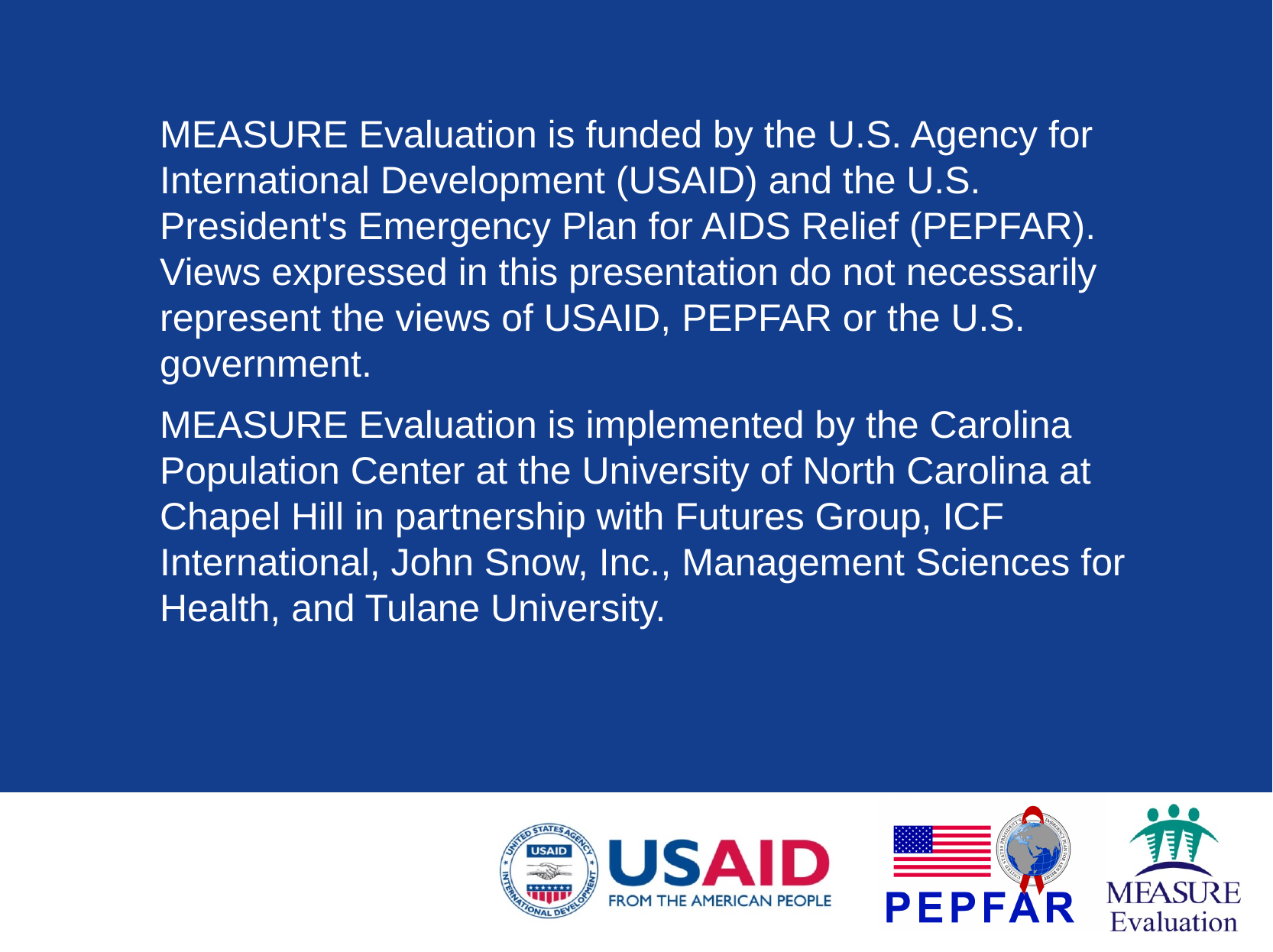

MEASURE Evaluation is funded by the U.S. Agency for International Development (USAID) and the U.S. President's Emergency Plan for AIDS Relief (PEPFAR). Views expressed in this presentation do not necessarily represent the views of USAID, PEPFAR or the U.S. government.
	MEASURE Evaluation is implemented by the Carolina Population Center at the University of North Carolina at Chapel Hill in partnership with Futures Group, ICF International, John Snow, Inc., Management Sciences for Health, and Tulane University.